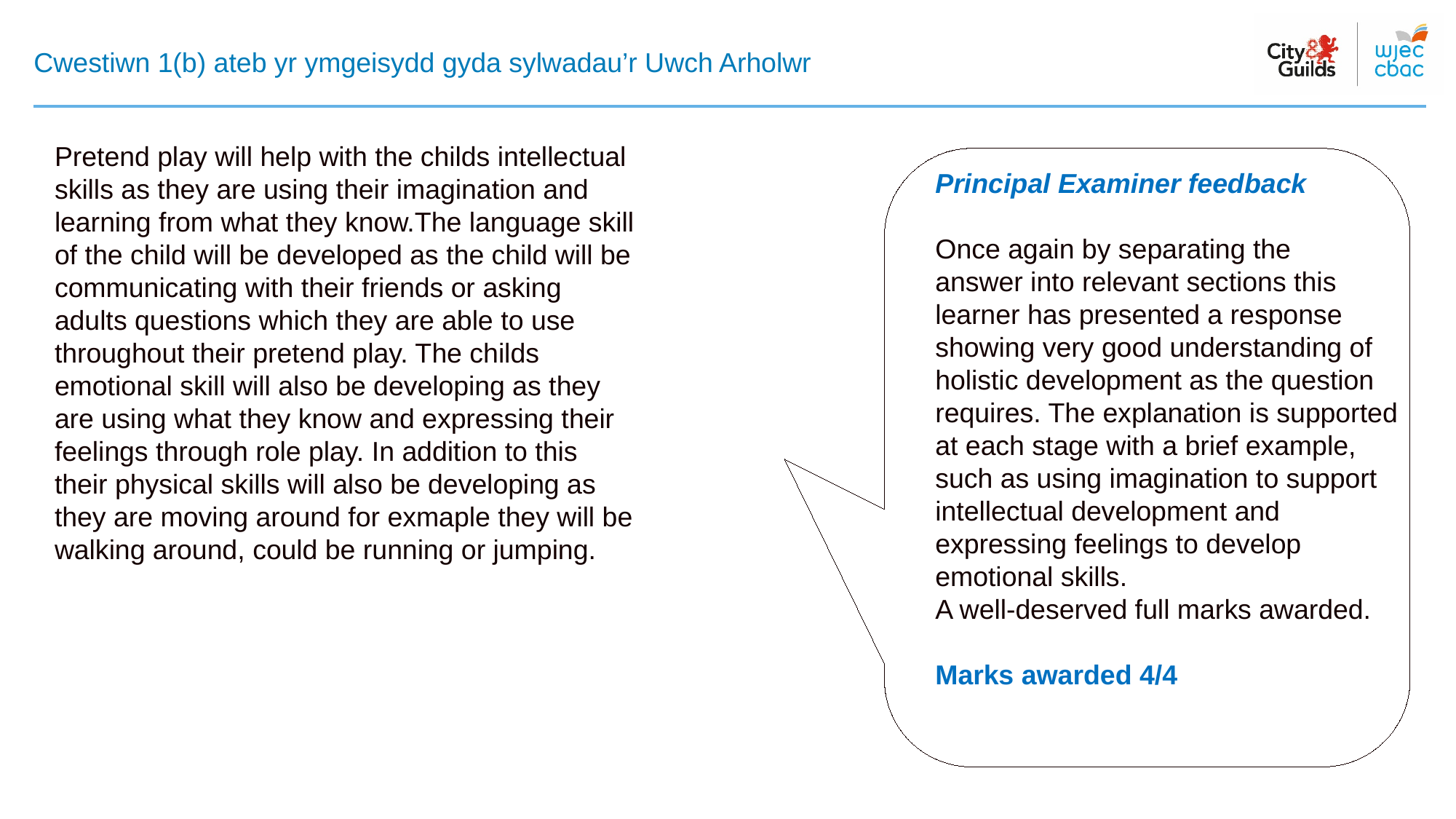

# Cwestiwn 1(b) ateb yr ymgeisydd gyda sylwadau’r Uwch Arholwr
Pretend play will help with the childs intellectual skills as they are using their imagination and learning from what they know.The language skill of the child will be developed as the child will be communicating with their friends or asking adults questions which they are able to use throughout their pretend play. The childs emotional skill will also be developing as they are using what they know and expressing their feelings through role play. In addition to this their physical skills will also be developing as they are moving around for exmaple they will be walking around, could be running or jumping.

Principal Examiner feedback
Once again by separating the
answer into relevant sections this learner has presented a response showing very good understanding of holistic development as the question requires. The explanation is supported at each stage with a brief example, such as using imagination to support intellectual development and expressing feelings to develop emotional skills.
A well-deserved full marks awarded.
Marks awarded 4/4